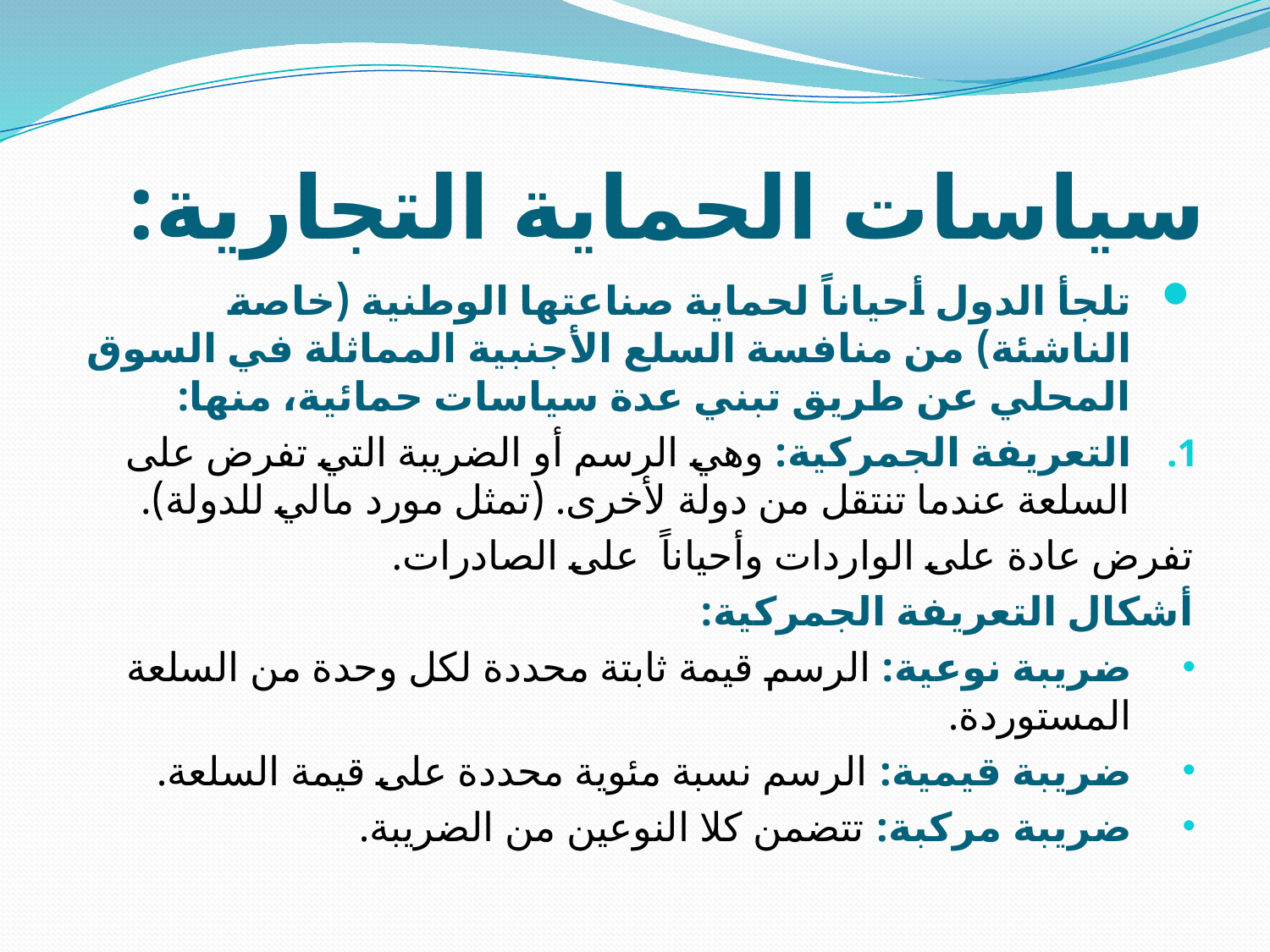

# سياسات الحماية التجارية:
تلجأ الدول أحياناً لحماية صناعتها الوطنية (خاصة الناشئة) من منافسة السلع الأجنبية المماثلة في السوق المحلي عن طريق تبني عدة سياسات حمائية، منها:
التعريفة الجمركية: وهي الرسم أو الضريبة التي تفرض على السلعة عندما تنتقل من دولة لأخرى. (تمثل مورد مالي للدولة).
تفرض عادة على الواردات وأحياناً  على الصادرات.
أشكال التعريفة الجمركية:
ضريبة نوعية: الرسم قيمة ثابتة محددة لكل وحدة من السلعة المستوردة.
ضريبة قيمية: الرسم نسبة مئوية محددة على قيمة السلعة.
ضريبة مركبة: تتضمن كلا النوعين من الضريبة.